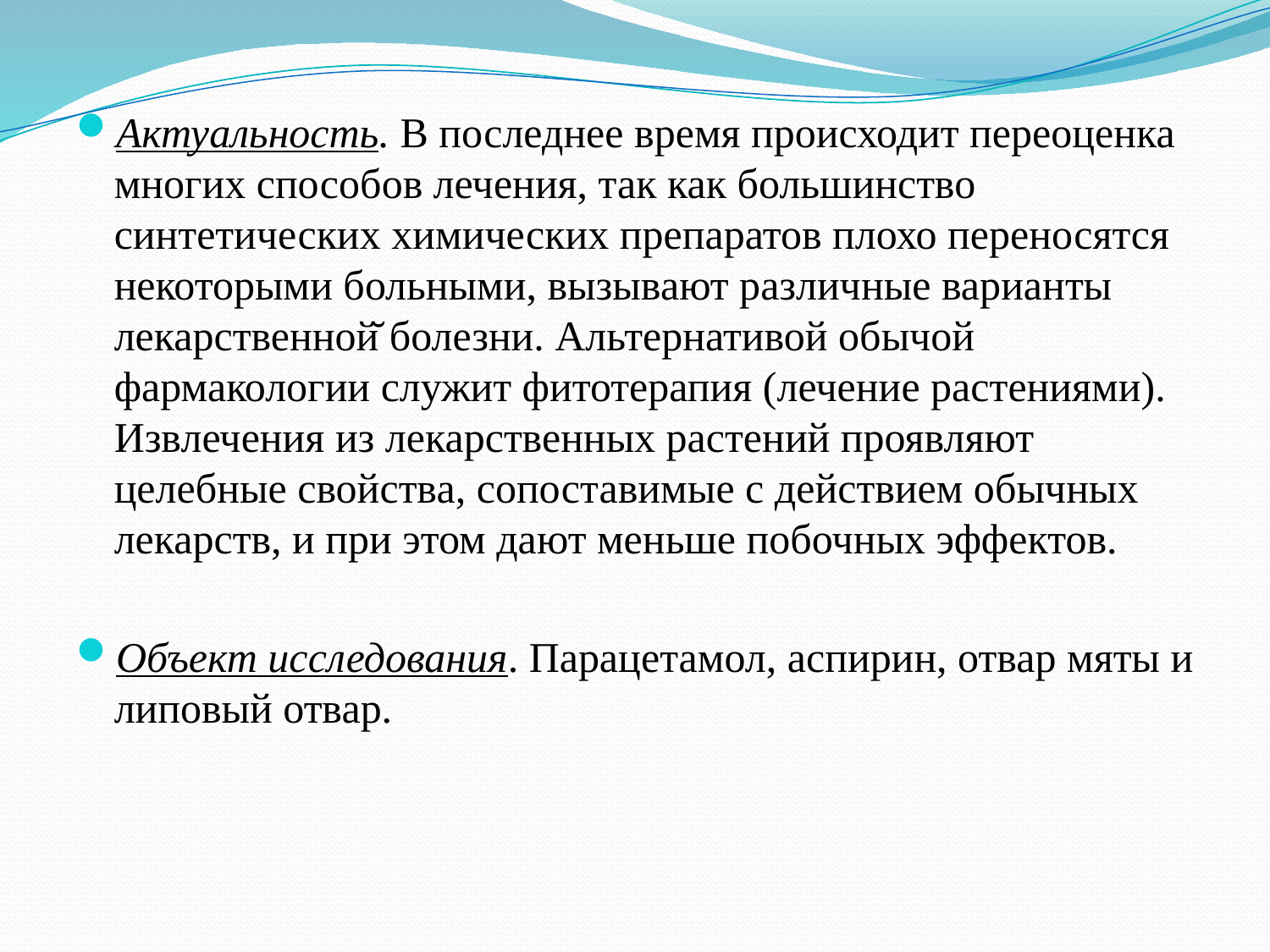

Актуальность. В последнее время происходит переоценка многих способов лечения, так как большинство синтетических химических препаратов плохо переносятся некоторыми больными, вызывают различные варианты лекарственной̆ болезни. Альтернативой обычой фармакологии служит фитотерапия (лечение растениями). Извлечения из лекарственных растений проявляют целебные свойства, сопоставимые с действием обычных лекарств, и при этом дают меньше побочных эффектов.

Объект исследования. Парацетамол, аспирин, отвар мяты и липовый отвар.